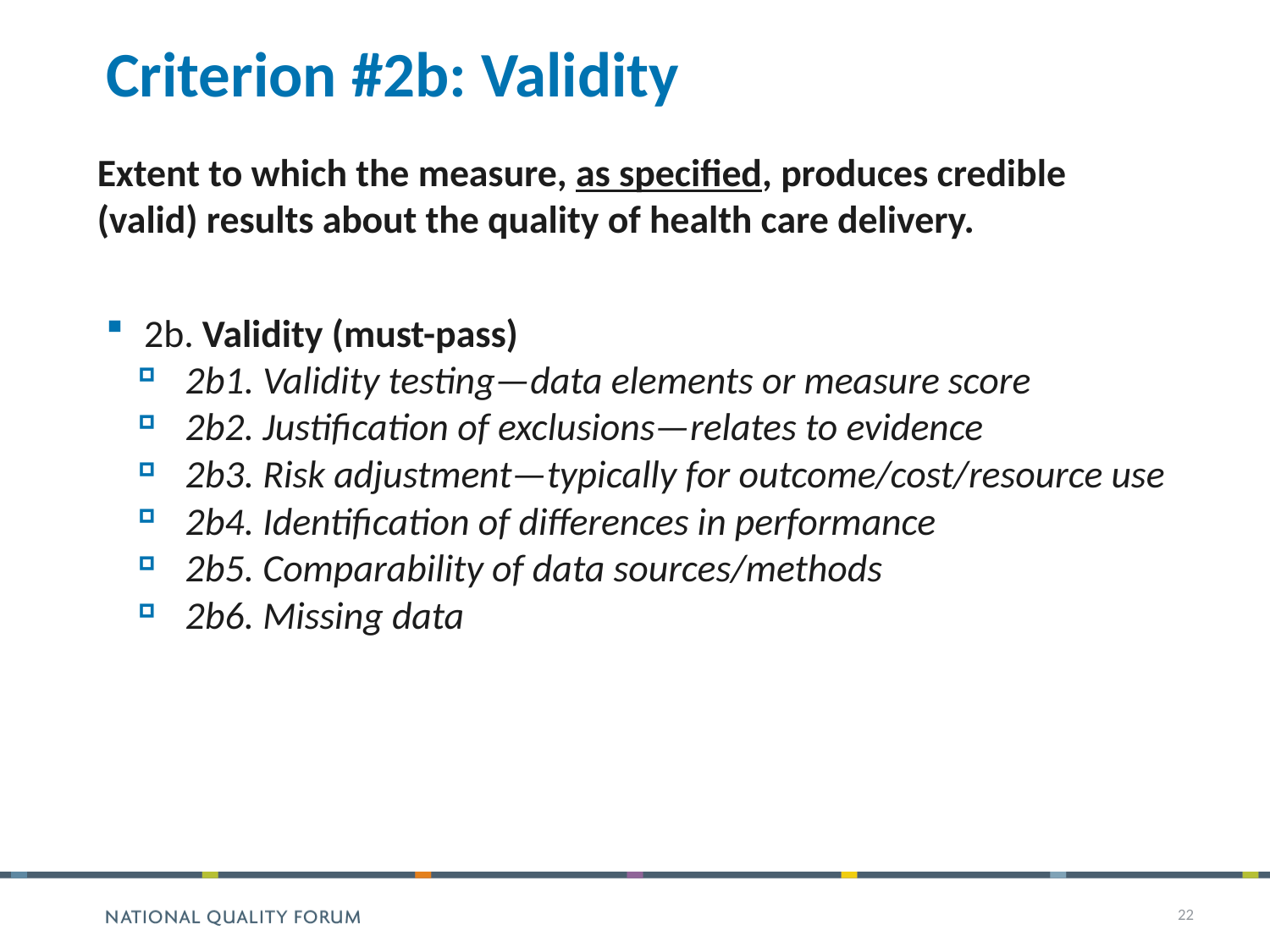

# Criterion #2b: Validity
Extent to which the measure, as specified, produces credible (valid) results about the quality of health care delivery.

2b. Validity (must-pass)
2b1. Validity testing—data elements or measure score
2b2. Justification of exclusions—relates to evidence
2b3. Risk adjustment—typically for outcome/cost/resource use
2b4. Identification of differences in performance
2b5. Comparability of data sources/methods
2b6. Missing data
22